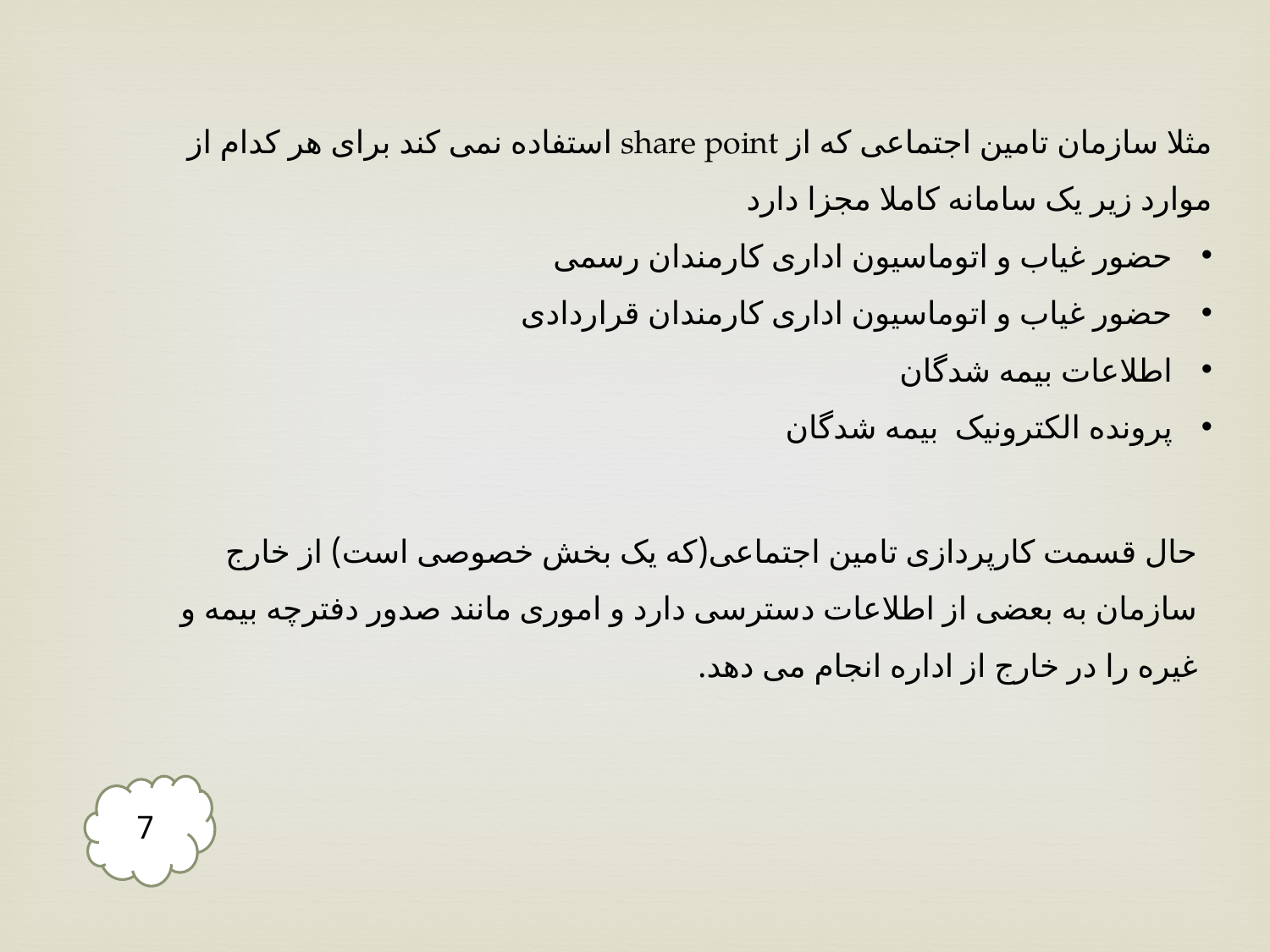

مثلا سازمان تامین اجتماعی که از share point استفاده نمی کند برای هر کدام از موارد زیر یک سامانه کاملا مجزا دارد
حضور غیاب و اتوماسیون اداری کارمندان رسمی
حضور غیاب و اتوماسیون اداری کارمندان قراردادی
اطلاعات بیمه شدگان
پرونده الکترونیک  بیمه شدگان
حال قسمت کارپردازی تامین اجتماعی(که یک بخش خصوصی است) از خارج سازمان به بعضی از اطلاعات دسترسی دارد و اموری مانند صدور دفترچه بیمه و غیره را در خارج از اداره انجام می دهد.